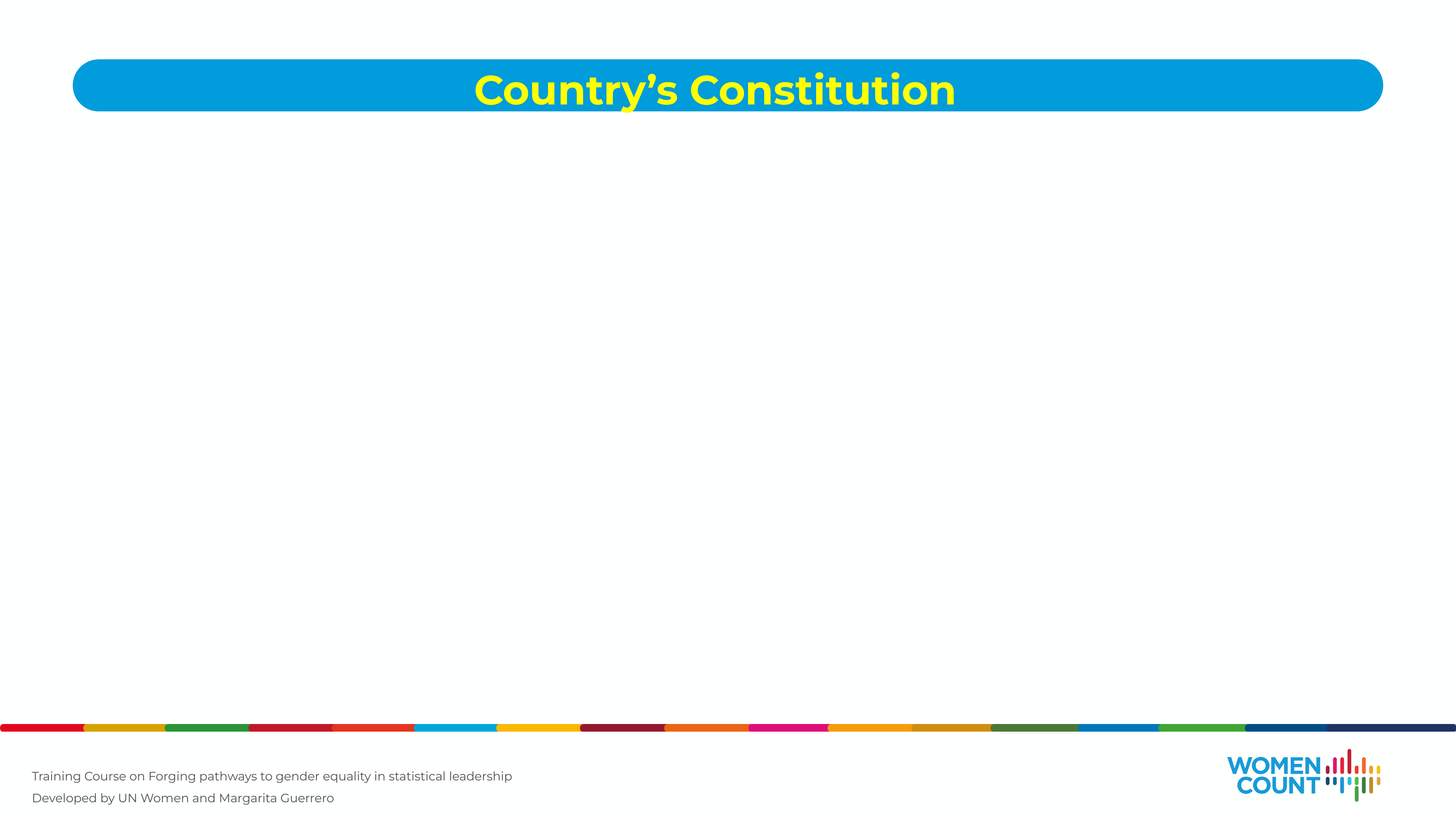

Country’s Constitution

Training Course on Forging pathways to gender equality in statistical leadership
Developed by UN Women and Margarita Guerrero